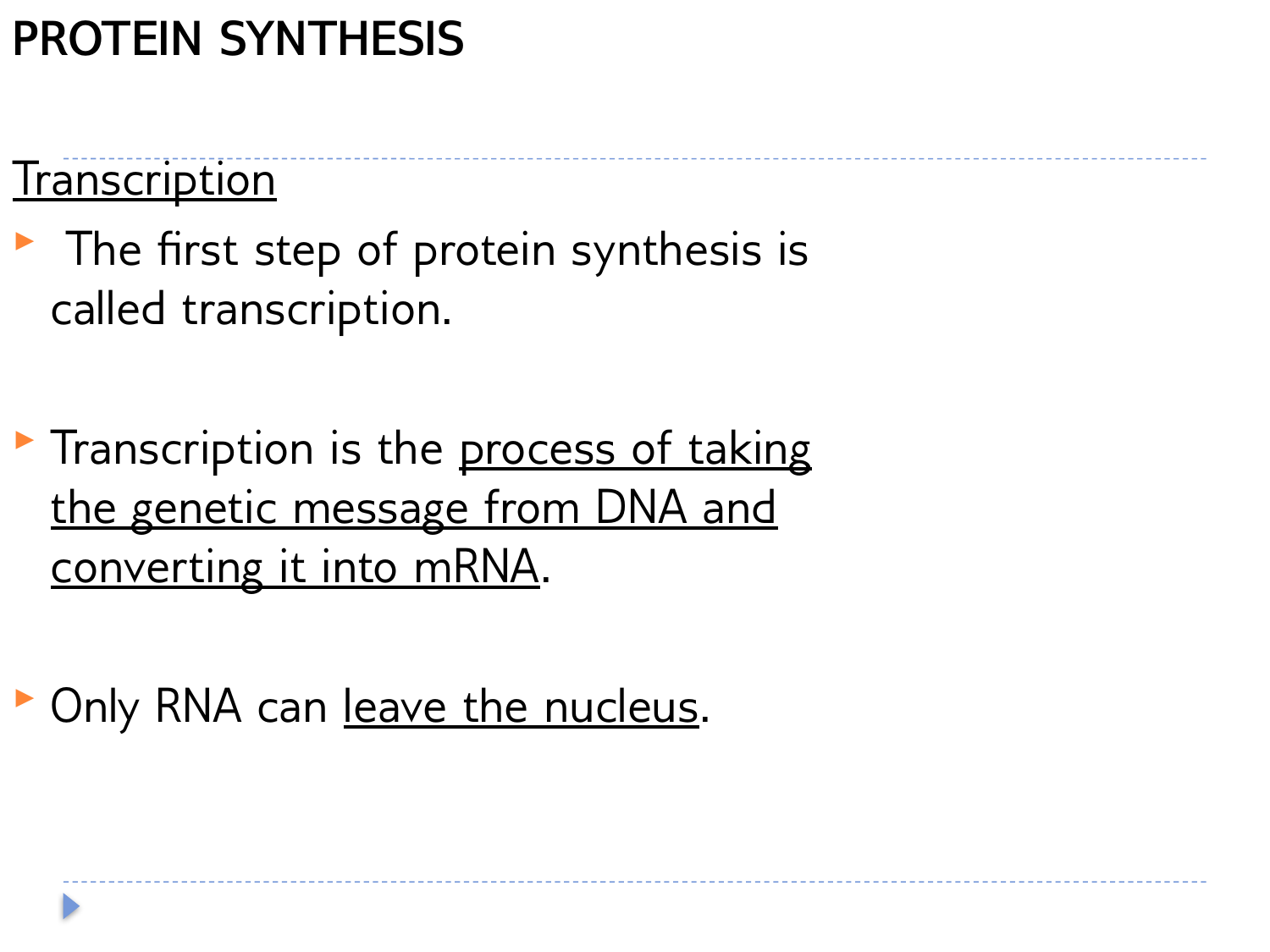

PROTEIN SYNTHESIS

Transcription
 The first step of protein synthesis is called transcription.

Transcription is the process of taking the genetic message from DNA and converting it into mRNA.

Only RNA can leave the nucleus.